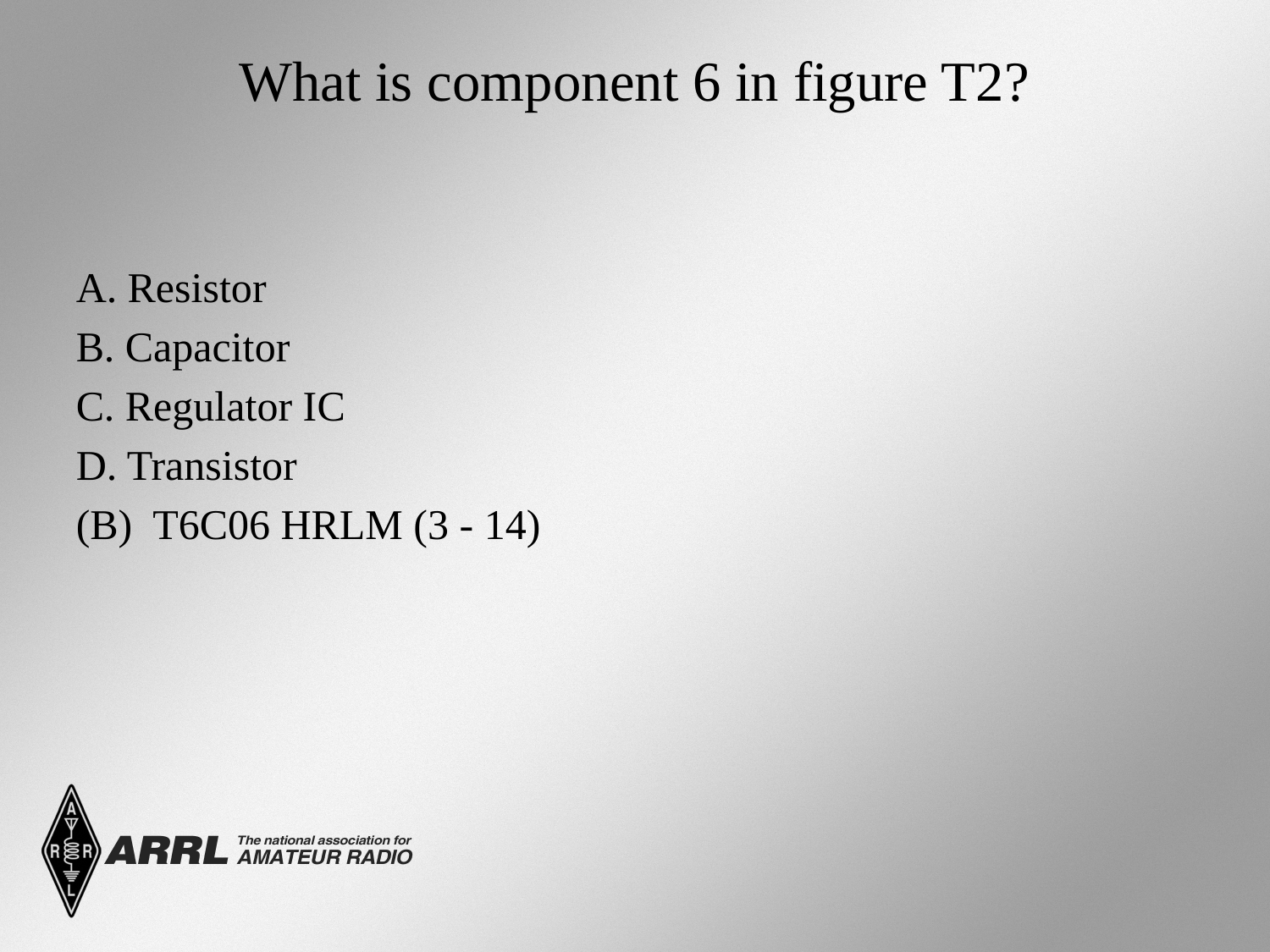

# What is component 6 in figure T2?
A. Resistor
B. Capacitor
C. Regulator IC
D. Transistor
(B)  T6C06 HRLM (3 - 14)